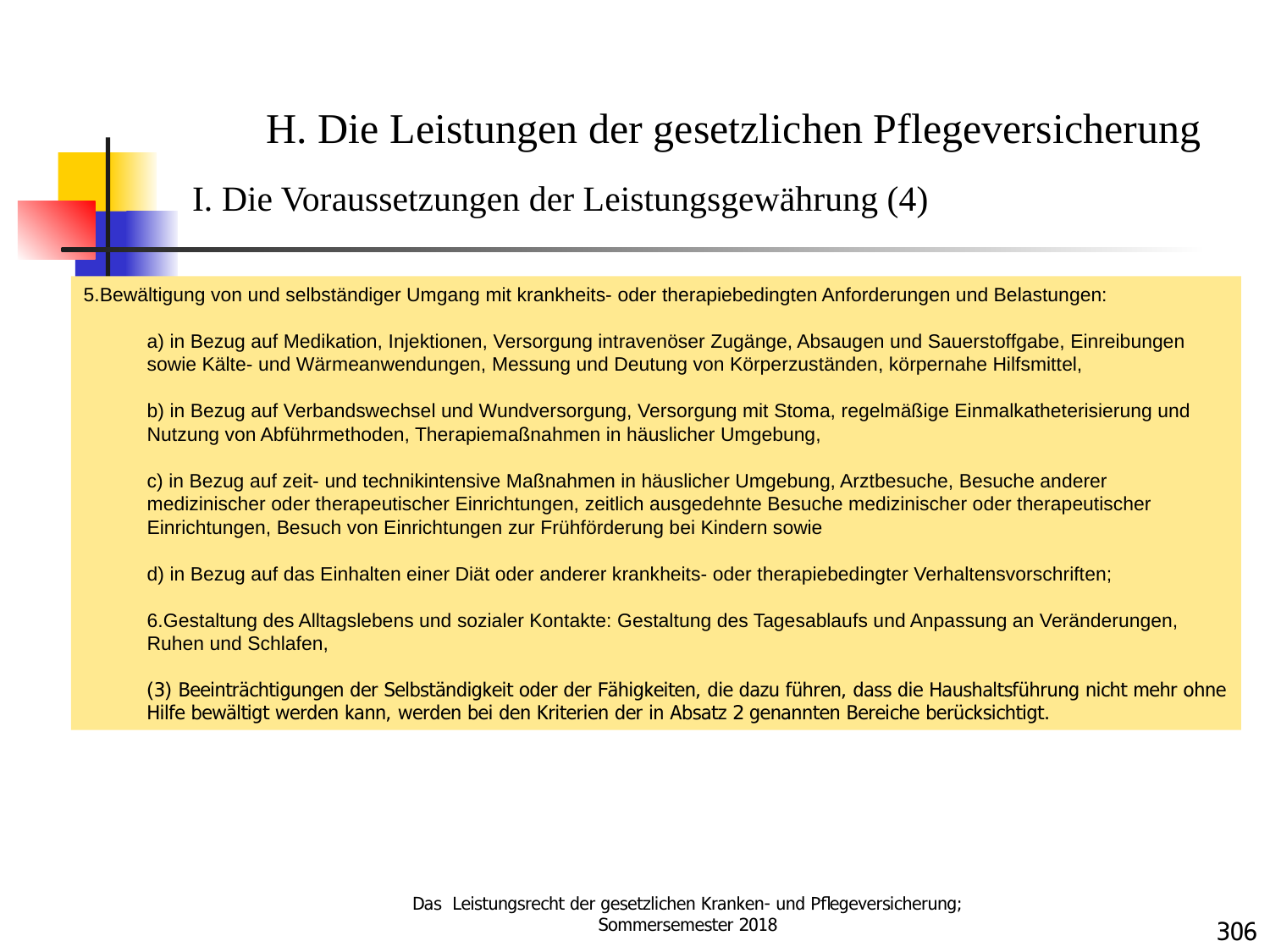

H. Die Leistungen der gesetzlichen Pflegeversicherung
I. Die Voraussetzungen der Leistungsgewährung (4)
5.Bewältigung von und selbständiger Umgang mit krankheits- oder therapiebedingten Anforderungen und Belastungen:

a) in Bezug auf Medikation, Injektionen, Versorgung intravenöser Zugänge, Absaugen und Sauerstoffgabe, Einreibungen sowie Kälte- und Wärmeanwendungen, Messung und Deutung von Körperzuständen, körpernahe Hilfsmittel,

b) in Bezug auf Verbandswechsel und Wundversorgung, Versorgung mit Stoma, regelmäßige Einmalkatheterisierung und Nutzung von Abführmethoden, Therapiemaßnahmen in häuslicher Umgebung,

c) in Bezug auf zeit- und technikintensive Maßnahmen in häuslicher Umgebung, Arztbesuche, Besuche anderer medizinischer oder therapeutischer Einrichtungen, zeitlich ausgedehnte Besuche medizinischer oder therapeutischer Einrichtungen, Besuch von Einrichtungen zur Frühförderung bei Kindern sowie

d) in Bezug auf das Einhalten einer Diät oder anderer krankheits- oder therapiebedingter Verhaltensvorschriften;

6.Gestaltung des Alltagslebens und sozialer Kontakte: Gestaltung des Tagesablaufs und Anpassung an Veränderungen, Ruhen und Schlafen,

(3) Beeinträchtigungen der Selbständigkeit oder der Fähigkeiten, die dazu führen, dass die Haushaltsführung nicht mehr ohne Hilfe bewältigt werden kann, werden bei den Kriterien der in Absatz 2 genannten Bereiche berücksichtigt.
Das  Leistungsrecht der gesetzlichen Kranken- und Pflegeversicherung; Sommersemester 2018
306